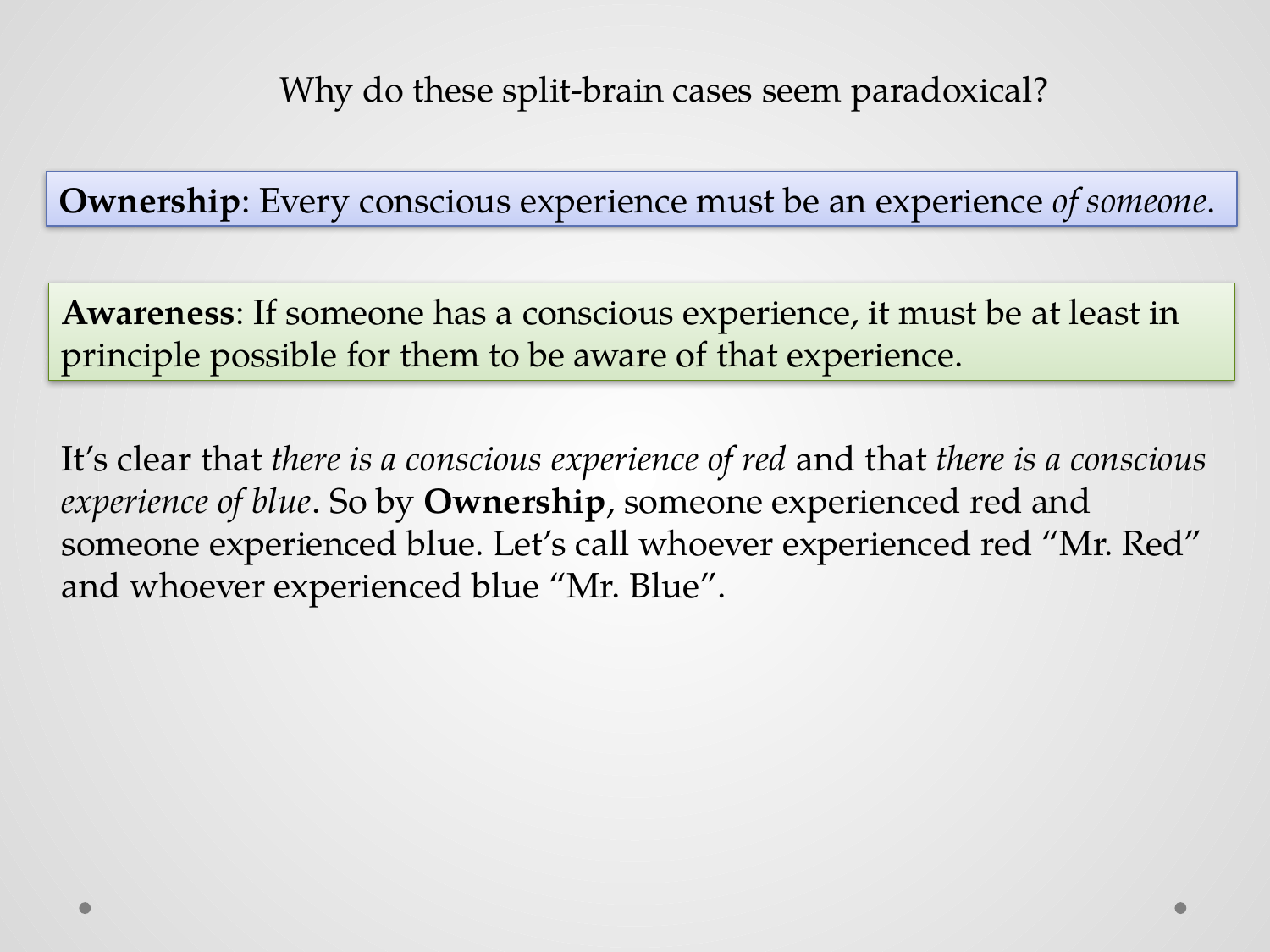

Why do these split-brain cases seem paradoxical?
Ownership: Every conscious experience must be an experience of someone.
Awareness: If someone has a conscious experience, it must be at least in principle possible for them to be aware of that experience.
It’s clear that there is a conscious experience of red and that there is a conscious experience of blue. So by Ownership, someone experienced red and someone experienced blue. Let’s call whoever experienced red “Mr. Red” and whoever experienced blue “Mr. Blue”.